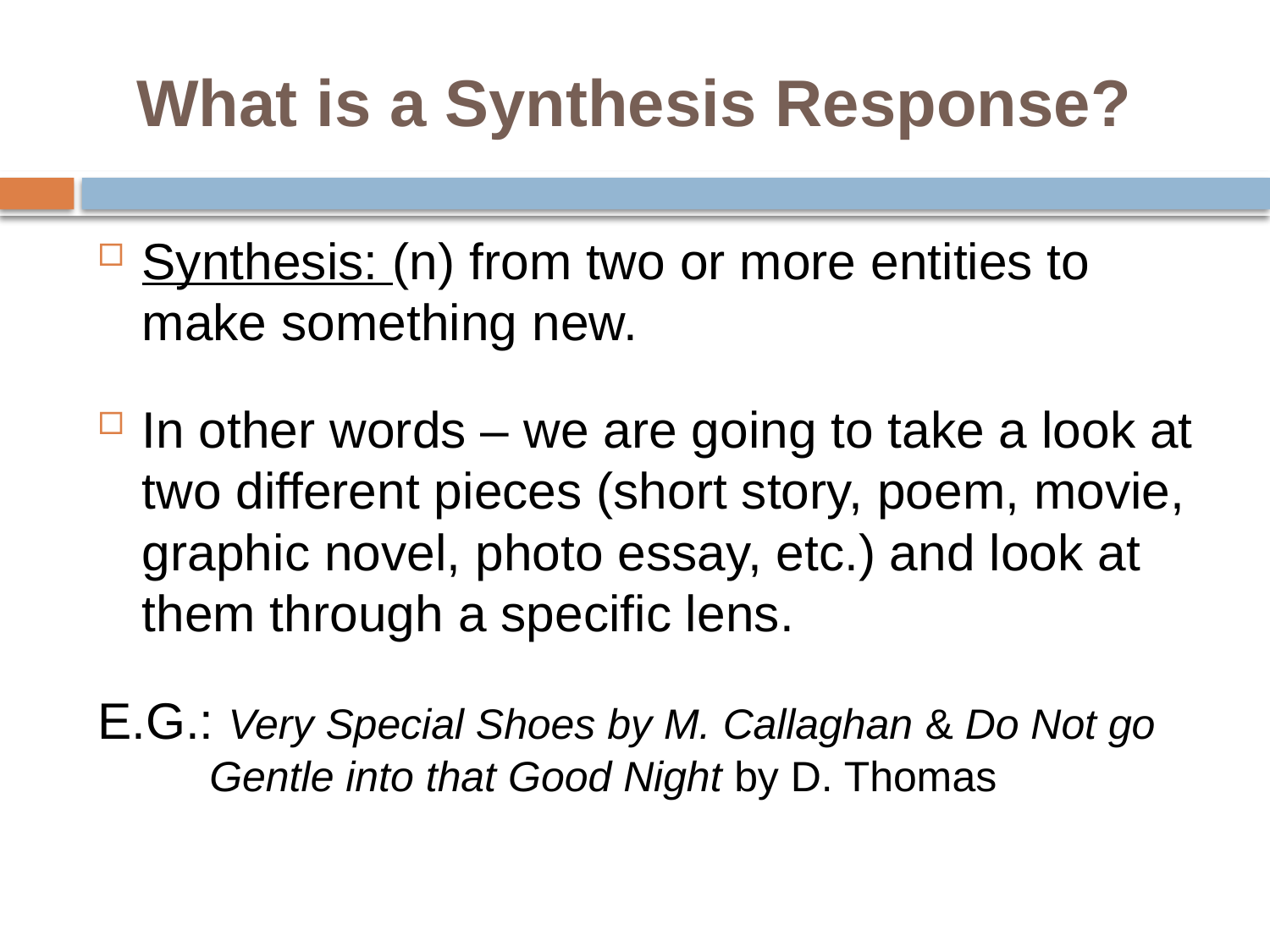

# What is a Synthesis Response?
Synthesis: (n) from two or more entities to make something new.

In other words – we are going to take a look at two different pieces (short story, poem, movie, graphic novel, photo essay, etc.) and look at them through a specific lens.

E.G.: Very Special Shoes by M. Callaghan & Do Not go Gentle into that Good Night by D. Thomas